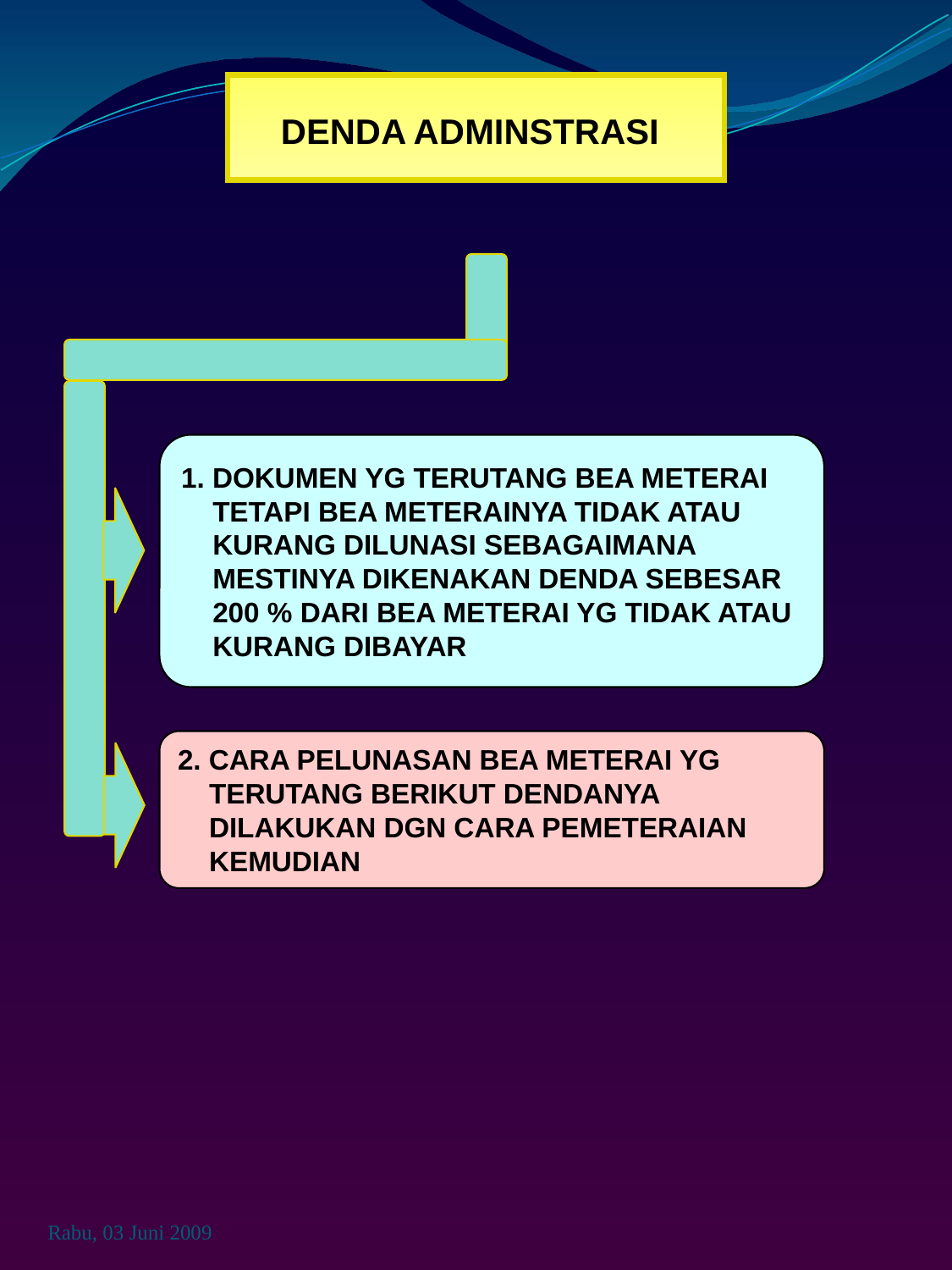

DENDA ADMINSTRASI

1. DOKUMEN YG TERUTANG BEA METERAI
    TETAPI BEA METERAINYA TIDAK ATAU
    KURANG DILUNASI SEBAGAIMANA
    MESTINYA DIKENAKAN DENDA SEBESAR
    200 % DARI BEA METERAI YG TIDAK ATAU
    KURANG DIBAYAR

2. CARA PELUNASAN BEA METERAI YG
    TERUTANG BERIKUT DENDANYA
    DILAKUKAN DGN CARA PEMETERAIAN
    KEMUDIAN

Rabu, 03 Juni 2009